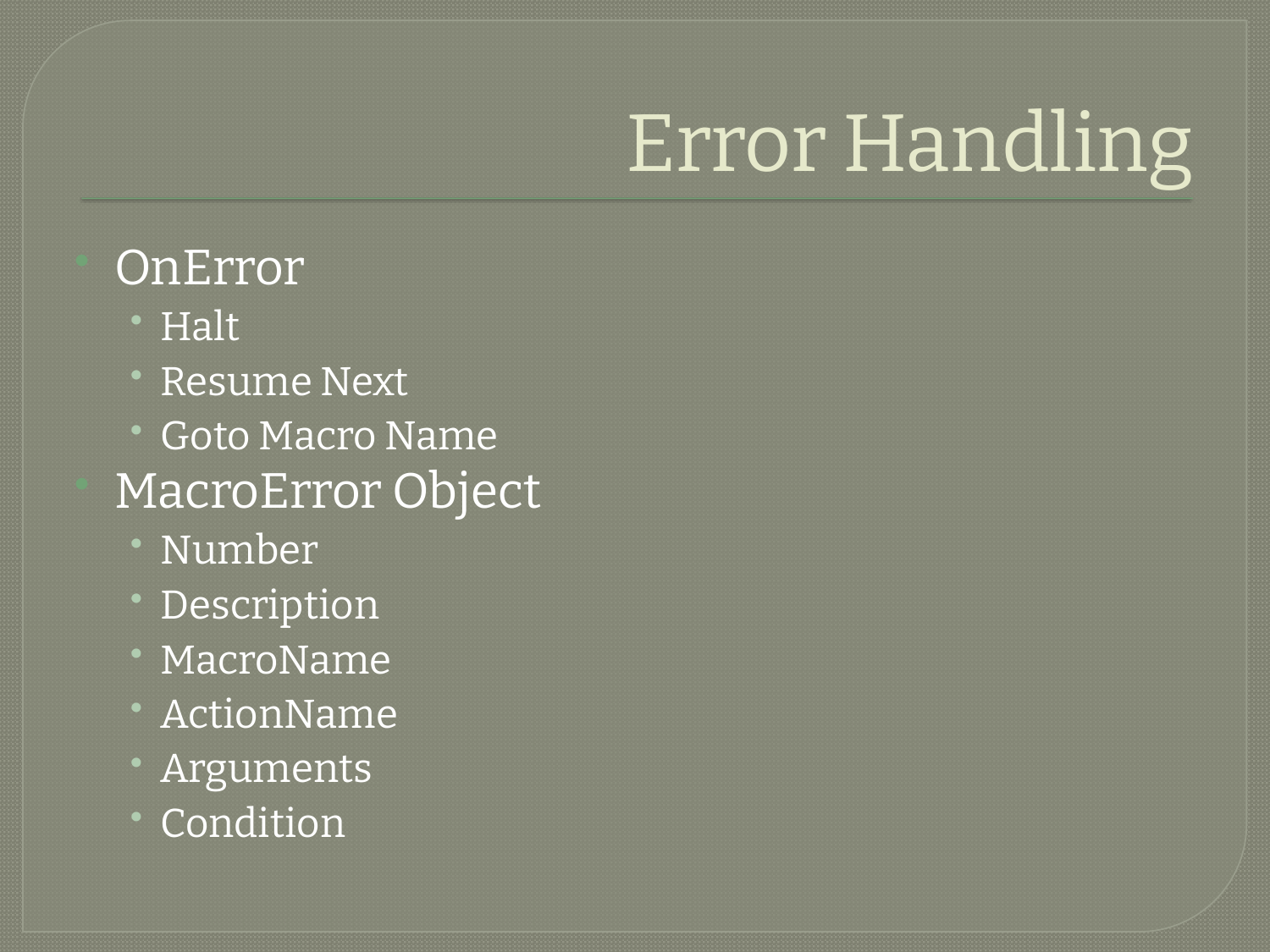

# Error Handling
OnError
Halt
Resume Next
Goto Macro Name
MacroError Object
Number
Description
MacroName
ActionName
Arguments
Condition